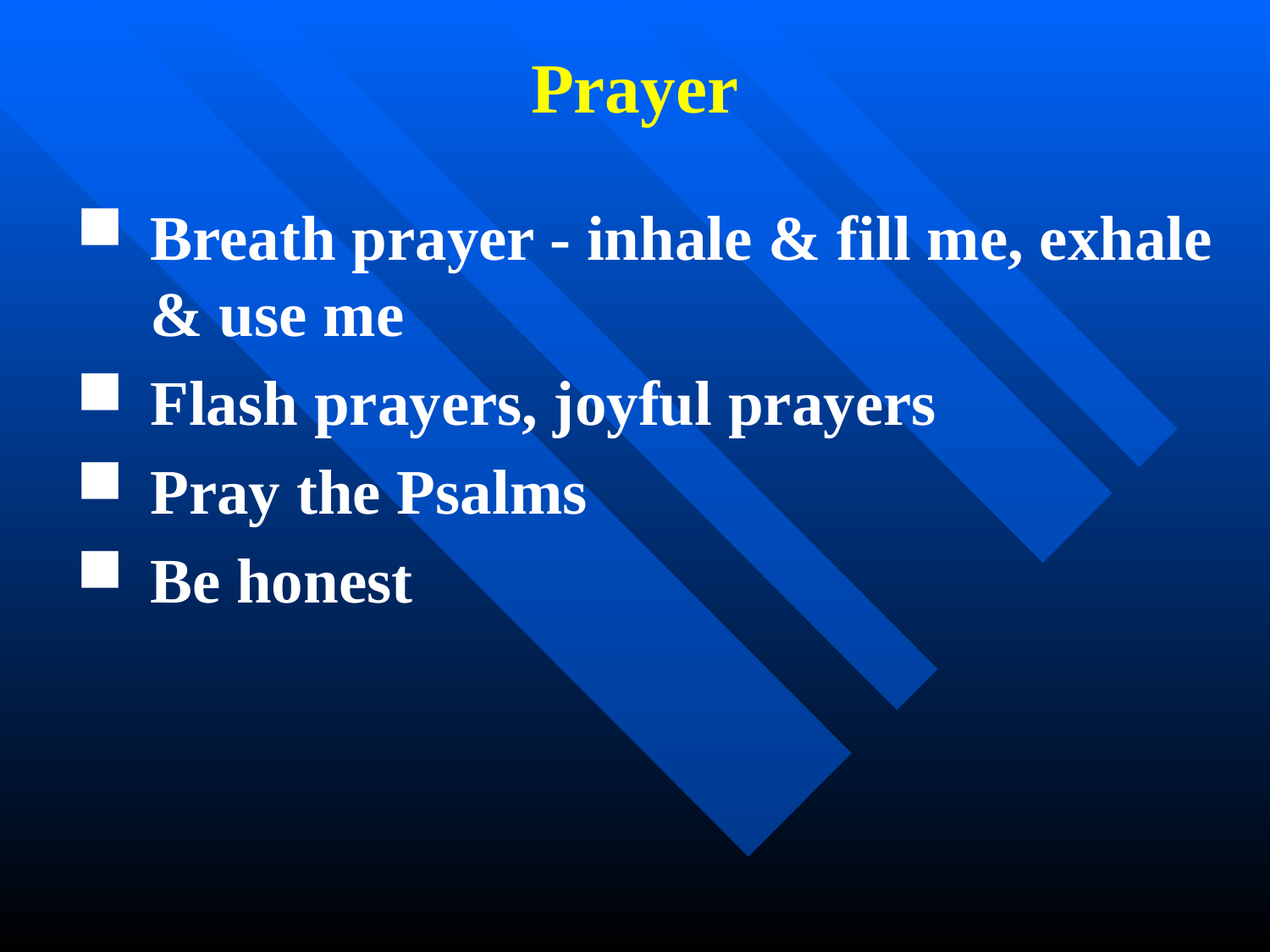

# Prayer
Breath prayer - inhale & fill me, exhale & use me
Flash prayers, joyful prayers
Pray the Psalms
Be honest